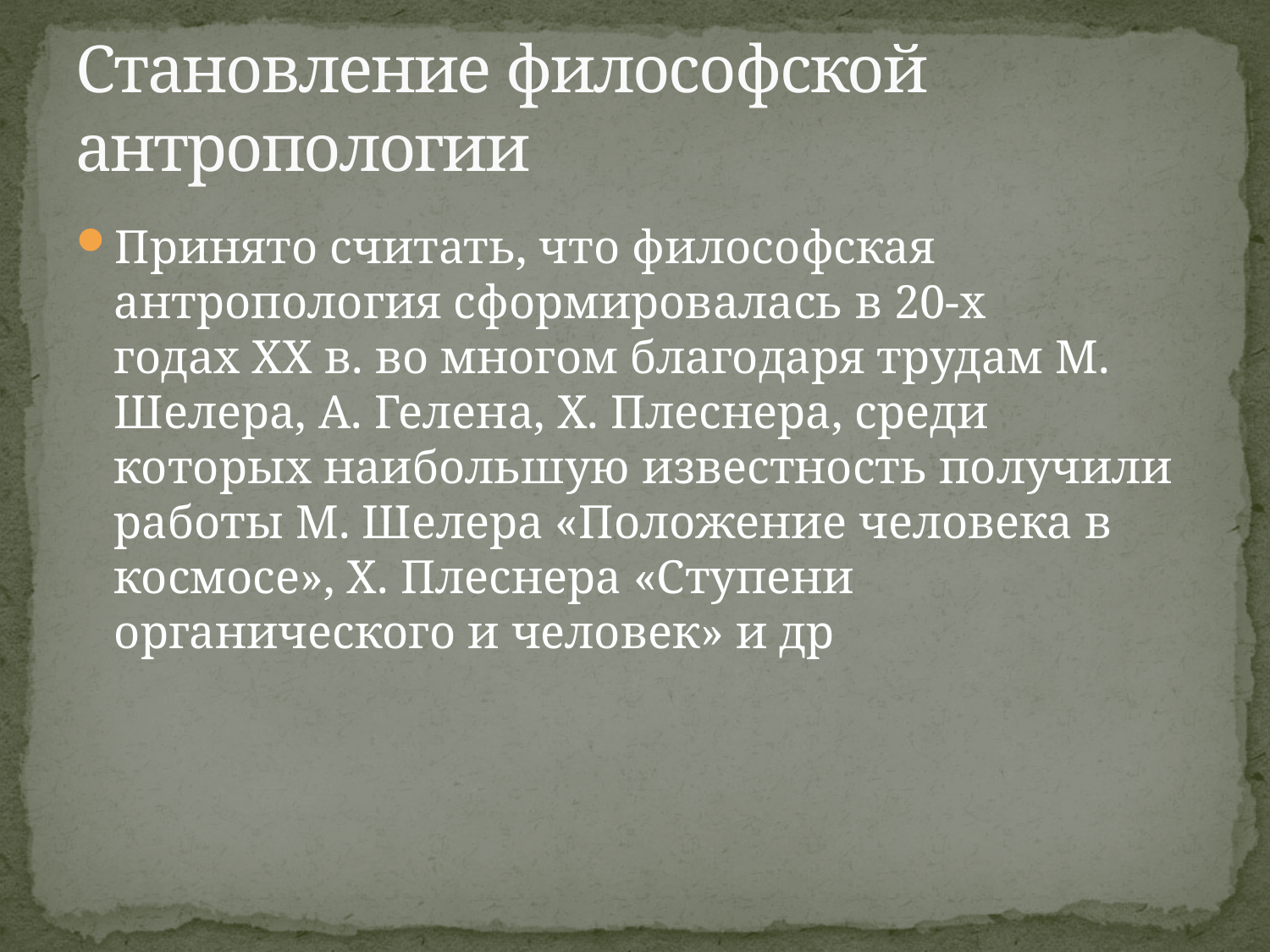

# Становление философской антропологии
Принято считать, что философская антропология сформировалась в 20-х годах XX в. во многом благодаря трудам М. Шелера, А. Гелена, Х. Плеснера, среди которых наибольшую известность получили работы М. Шелера «Положение человека в космосе», Х. Плеснера «Ступени органического и человек» и др